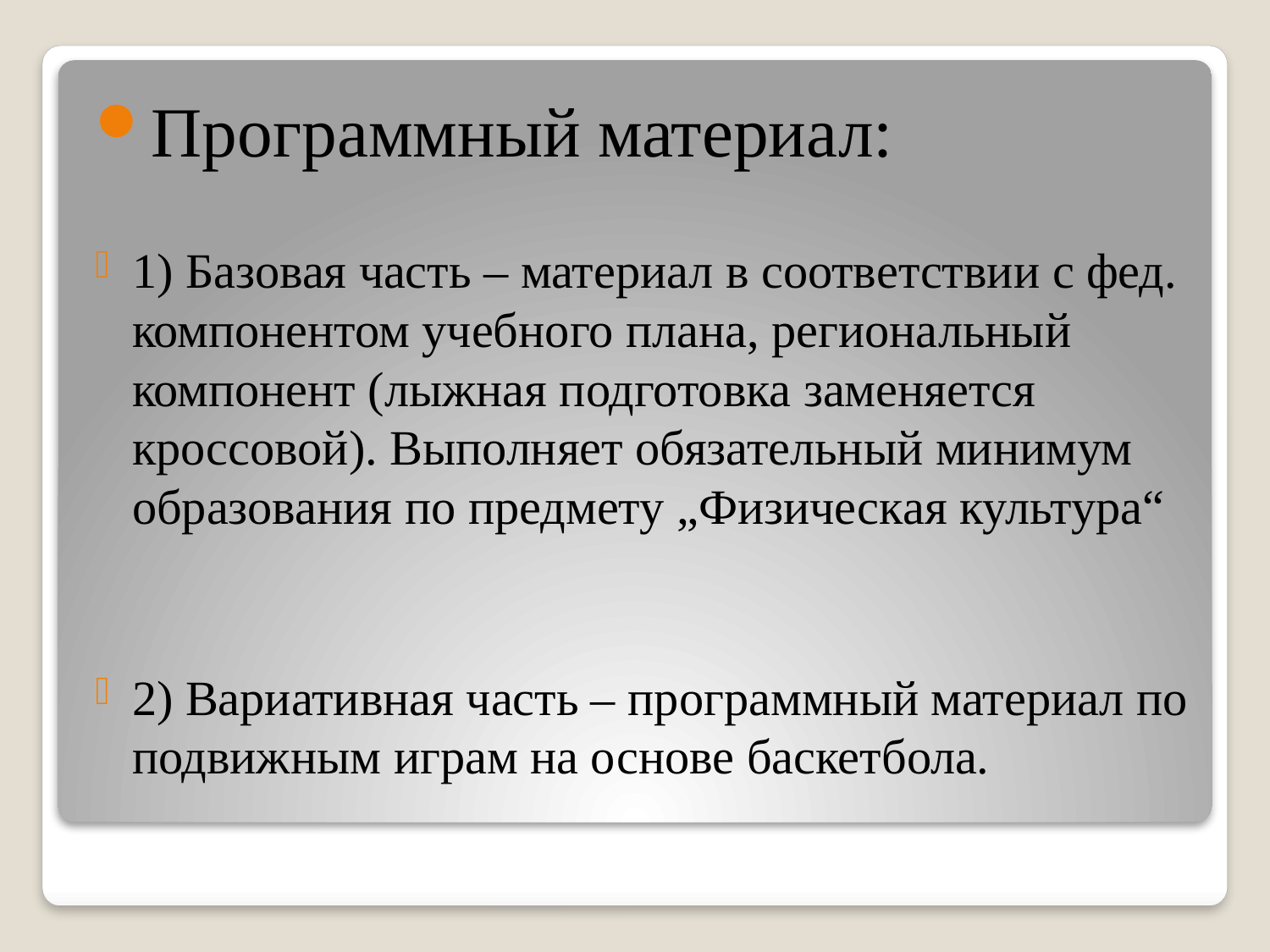

Программный материал:

1) Базовая часть – материал в соответствии с фед. компонентом учебного плана, региональный компонент (лыжная подготовка заменяется кроссовой). Выполняет обязательный минимум образования по предмету „Физическая культура“

2) Вариативная часть – программный материал по подвижным играм на основе баскетбола.